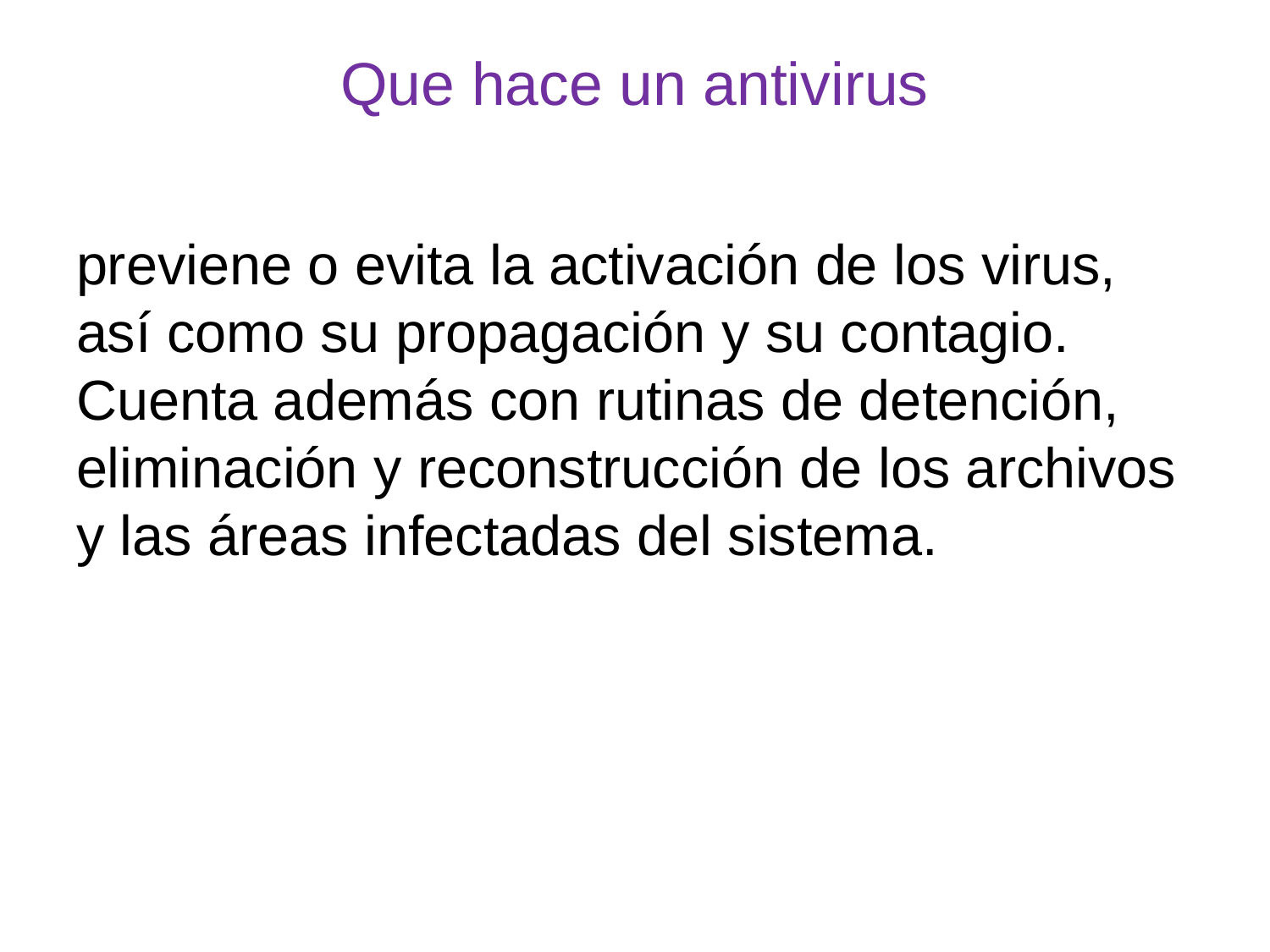

# Que hace un antivirus
previene o evita la activación de los virus, así como su propagación y su contagio. Cuenta además con rutinas de detención, eliminación y reconstrucción de los archivos y las áreas infectadas del sistema.